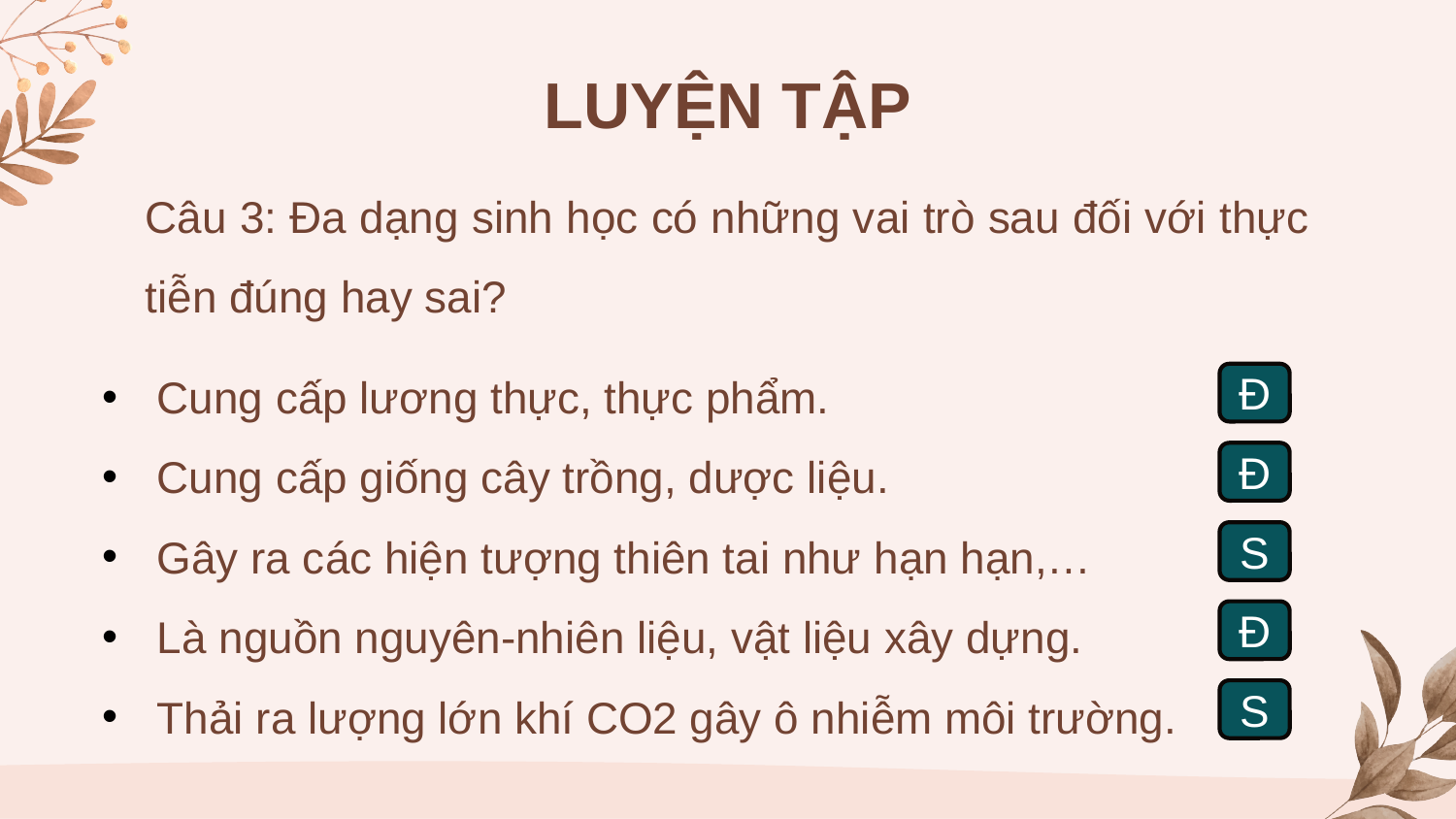

LUYỆN TẬP
Câu 3: Đa dạng sinh học có những vai trò sau đối với thực tiễn đúng hay sai?
Cung cấp lương thực, thực phẩm.
Cung cấp giống cây trồng, dược liệu.
Gây ra các hiện tượng thiên tai như hạn hạn,…
Là nguồn nguyên-nhiên liệu, vật liệu xây dựng.
Thải ra lượng lớn khí CO2 gây ô nhiễm môi trường.
Đ
Đ
S
Đ
S